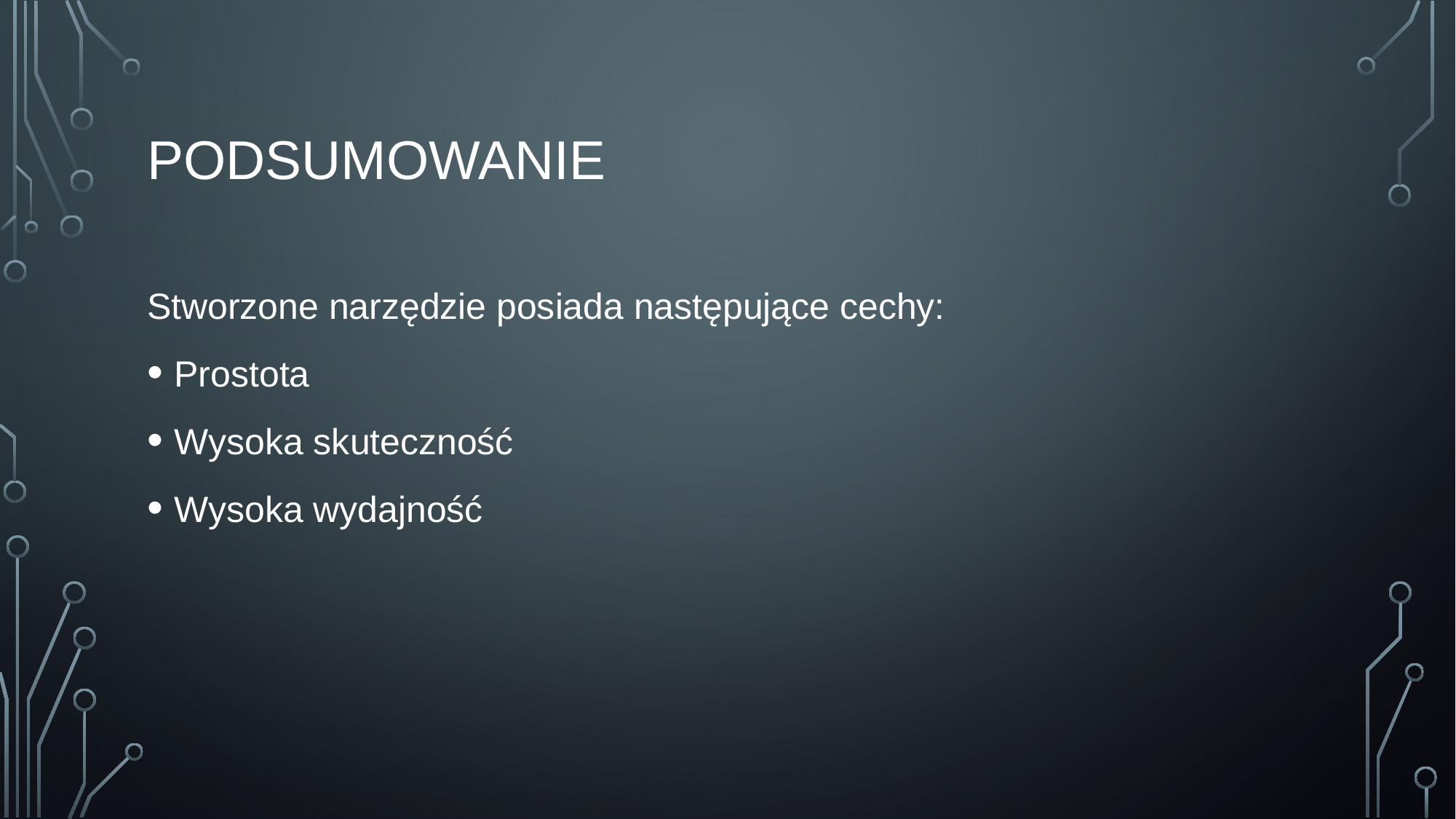

# Podsumowanie
Stworzone narzędzie posiada następujące cechy:
Prostota
Wysoka skuteczność
Wysoka wydajność